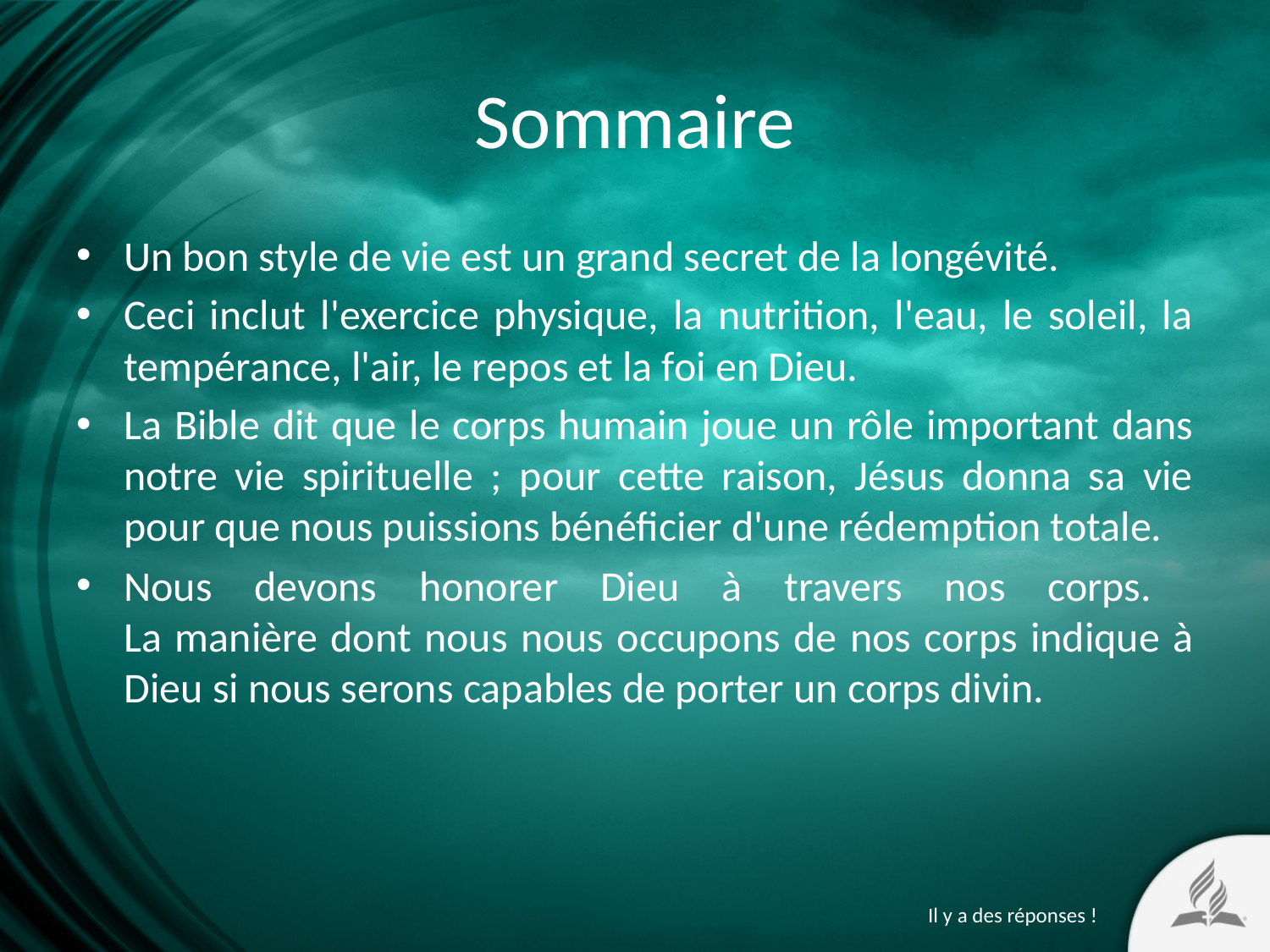

# Sommaire
Un bon style de vie est un grand secret de la longévité.
Ceci inclut l'exercice physique, la nutrition, l'eau, le soleil, la tempérance, l'air, le repos et la foi en Dieu.
La Bible dit que le corps humain joue un rôle important dans notre vie spirituelle ; pour cette raison, Jésus donna sa vie pour que nous puissions bénéficier d'une rédemption totale.
Nous devons honorer Dieu à travers nos corps.
La manière dont nous nous occupons de nos corps indique à Dieu si nous serons capables de porter un corps divin.
Il y a des réponses !